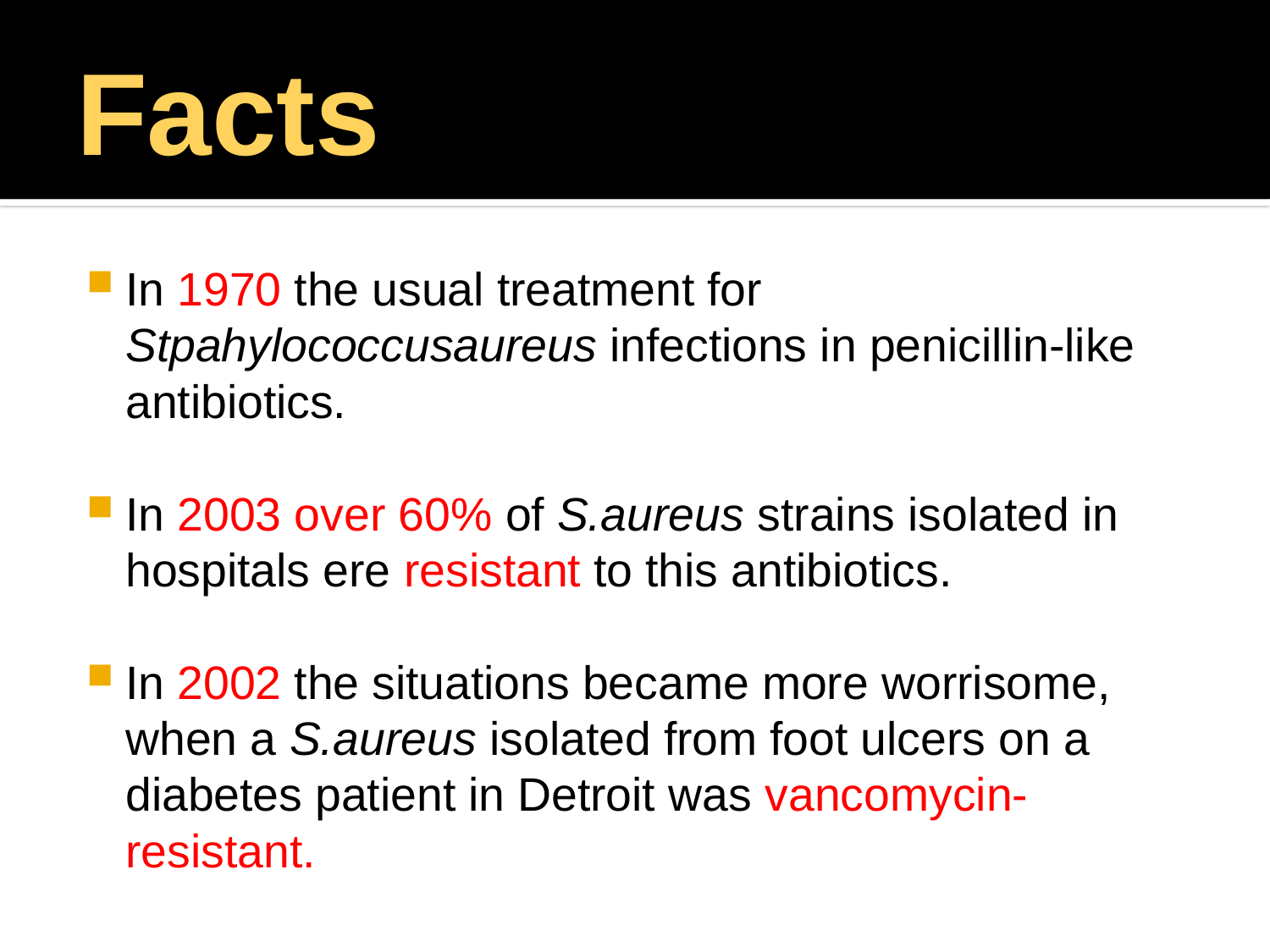

# Facts
In 1970 the usual treatment for Stpahylococcusaureus infections in penicillin-like antibiotics.

In 2003 over 60% of S.aureus strains isolated in hospitals ere resistant to this antibiotics.

In 2002 the situations became more worrisome, when a S.aureus isolated from foot ulcers on a diabetes patient in Detroit was vancomycin-resistant.